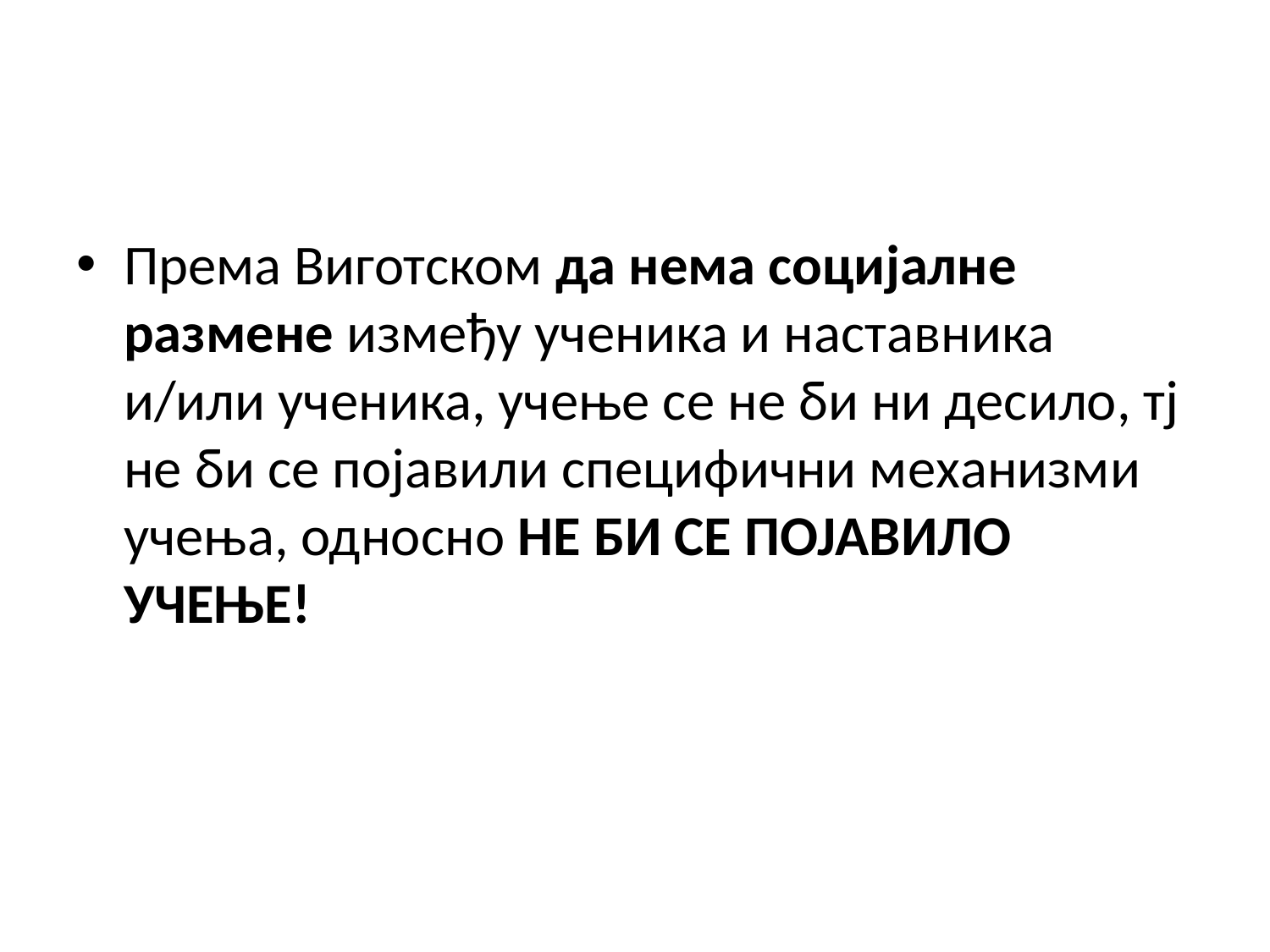

Према Виготском да нема социјалне размене између ученика и наставника и/или ученика, учење се не би ни десило, тј не би се појавили специфични механизми учења, односно НЕ БИ СЕ ПОЈАВИЛО УЧЕЊЕ!